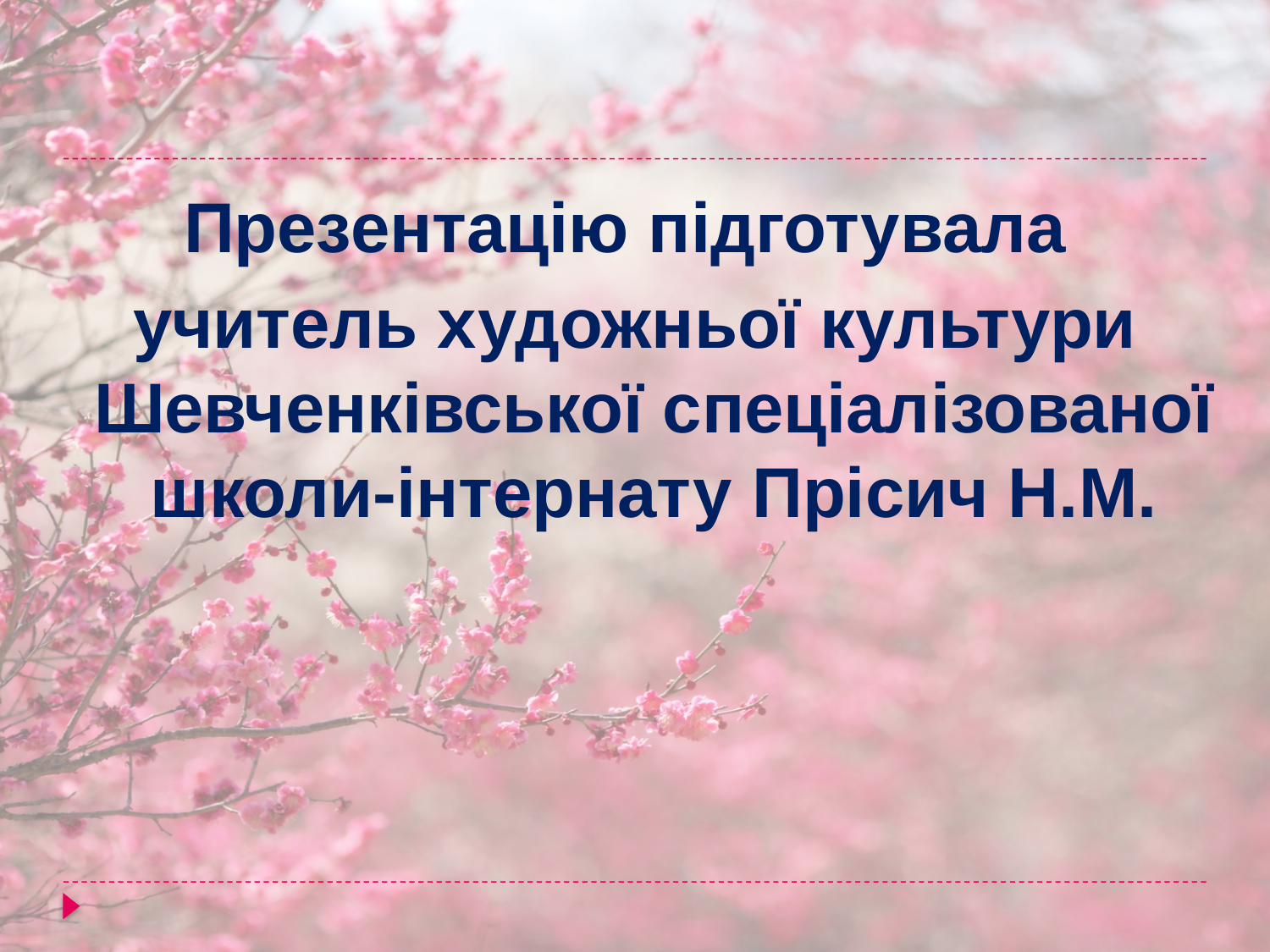

Презентацію підготувала
учитель художньої культури Шевченківської спеціалізованої школи-інтернату Прісич Н.М.